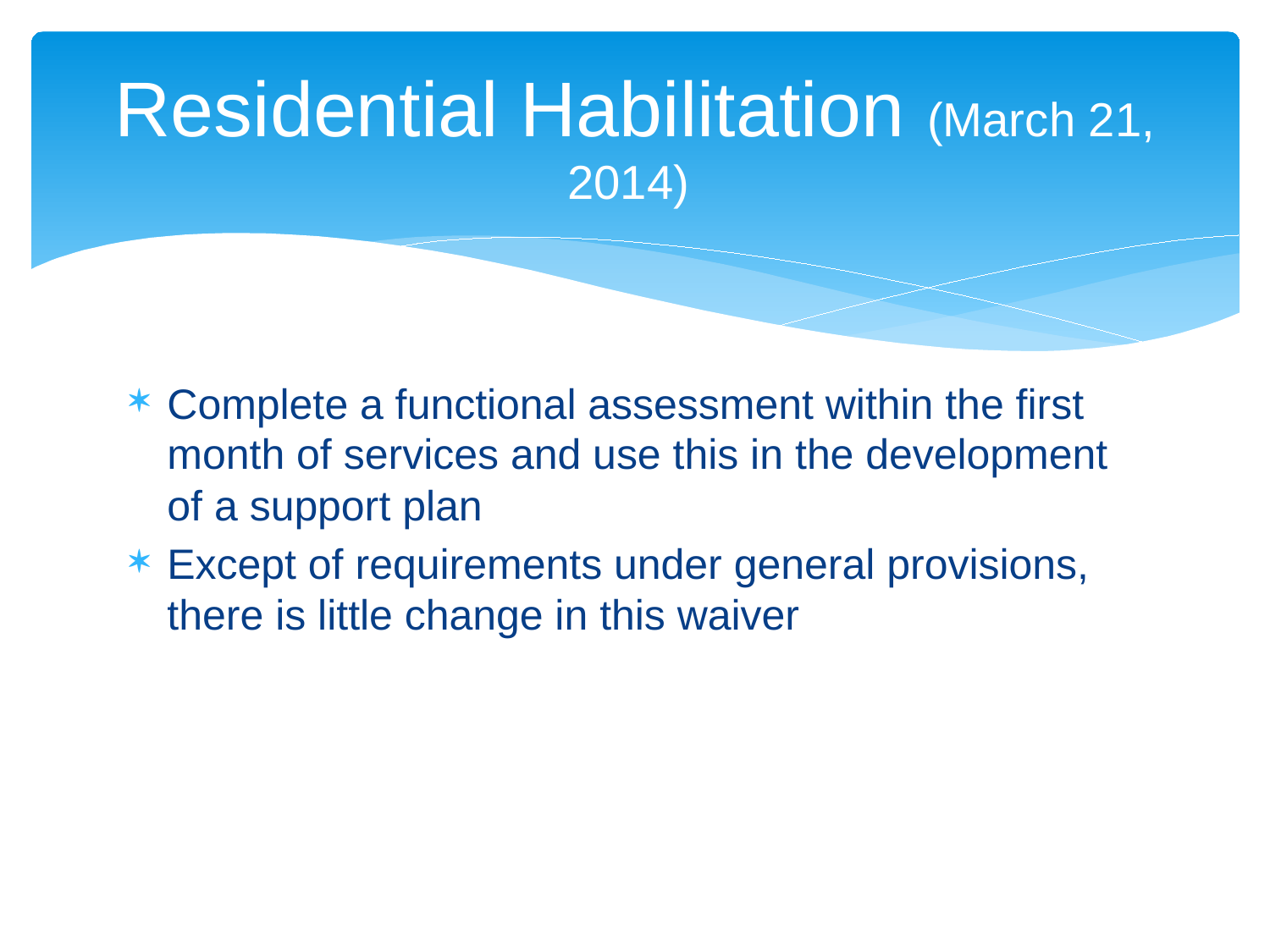

# Residential Habilitation (March 21, 2014)
Complete a functional assessment within the first month of services and use this in the development of a support plan
Except of requirements under general provisions, there is little change in this waiver